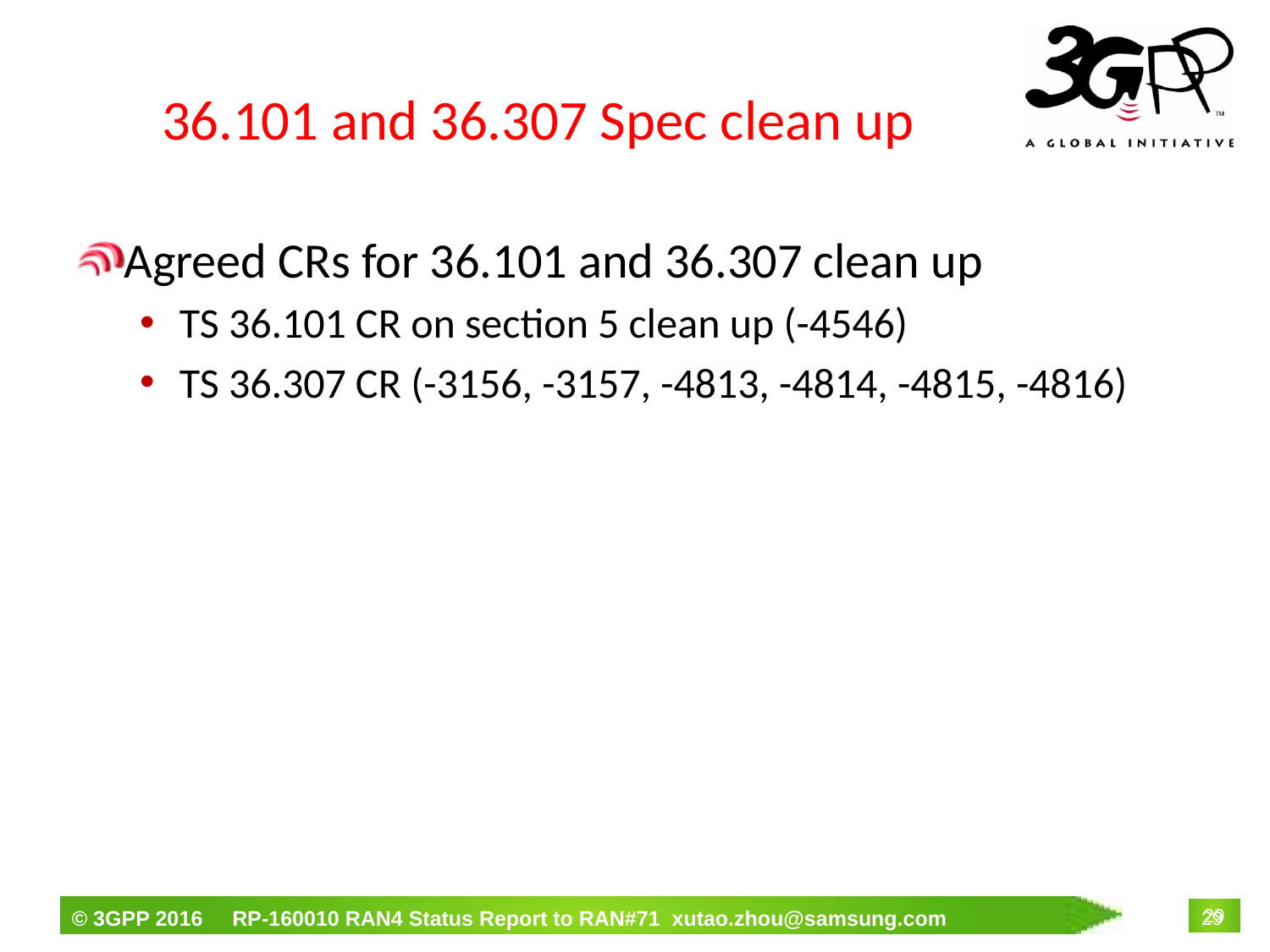

# 36.101 and 36.307 Spec clean up
Agreed CRs for 36.101 and 36.307 clean up
TS 36.101 CR on section 5 clean up (-4546)
TS 36.307 CR (-3156, -3157, -4813, -4814, -4815, -4816)
29